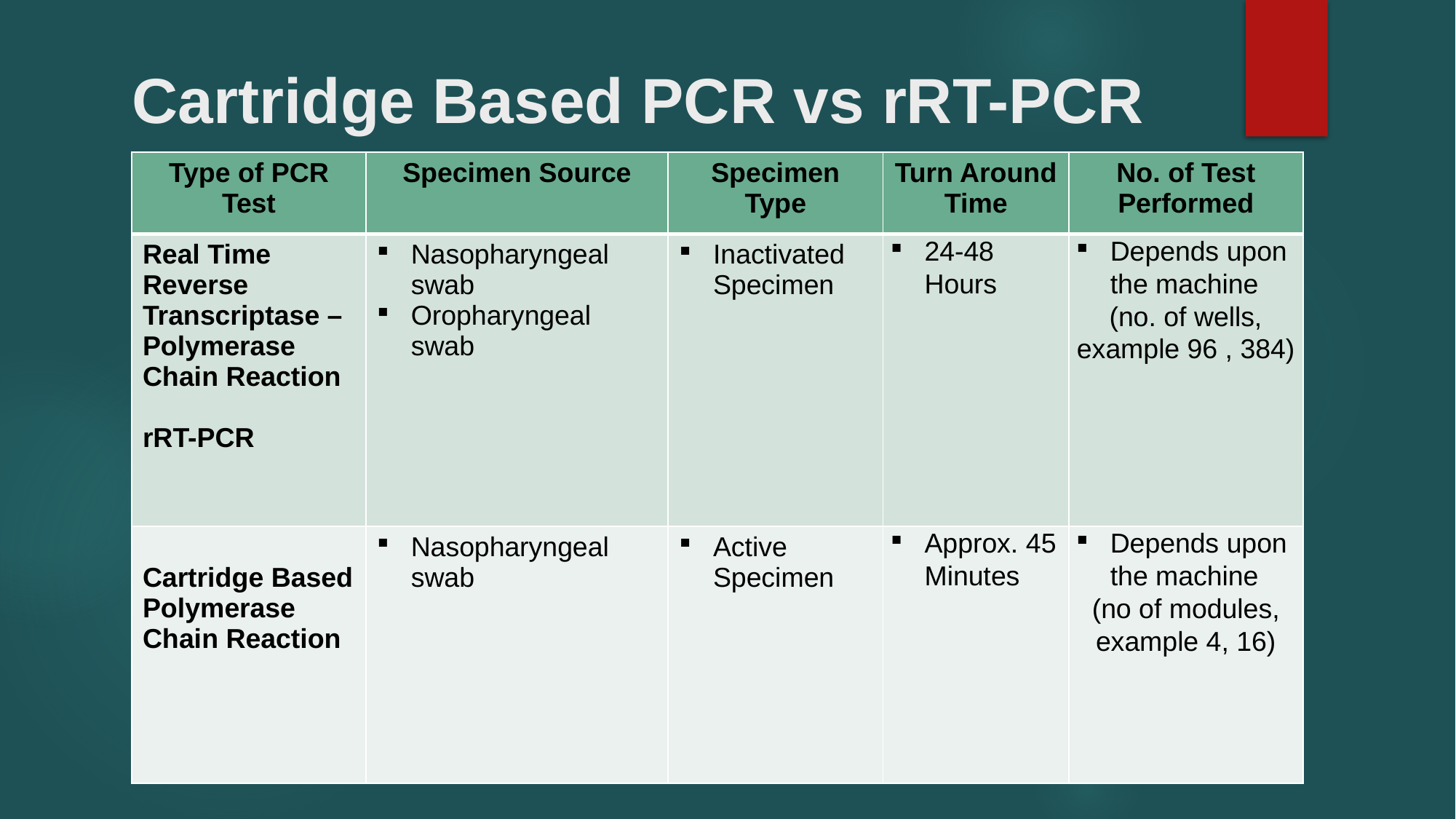

# Cartridge Based PCR vs rRT-PCR
| Type of PCR Test | Specimen Source | Specimen Type | Turn Around Time | No. of Test Performed |
| --- | --- | --- | --- | --- |
| Real Time Reverse Transcriptase – Polymerase Chain Reaction rRT-PCR | Nasopharyngeal swab Oropharyngeal swab | Inactivated Specimen | 24-48 Hours | Depends upon the machine (no. of wells, example 96 , 384) |
| Cartridge Based Polymerase Chain Reaction | Nasopharyngeal swab | Active Specimen | Approx. 45 Minutes | Depends upon the machine (no of modules, example 4, 16) |